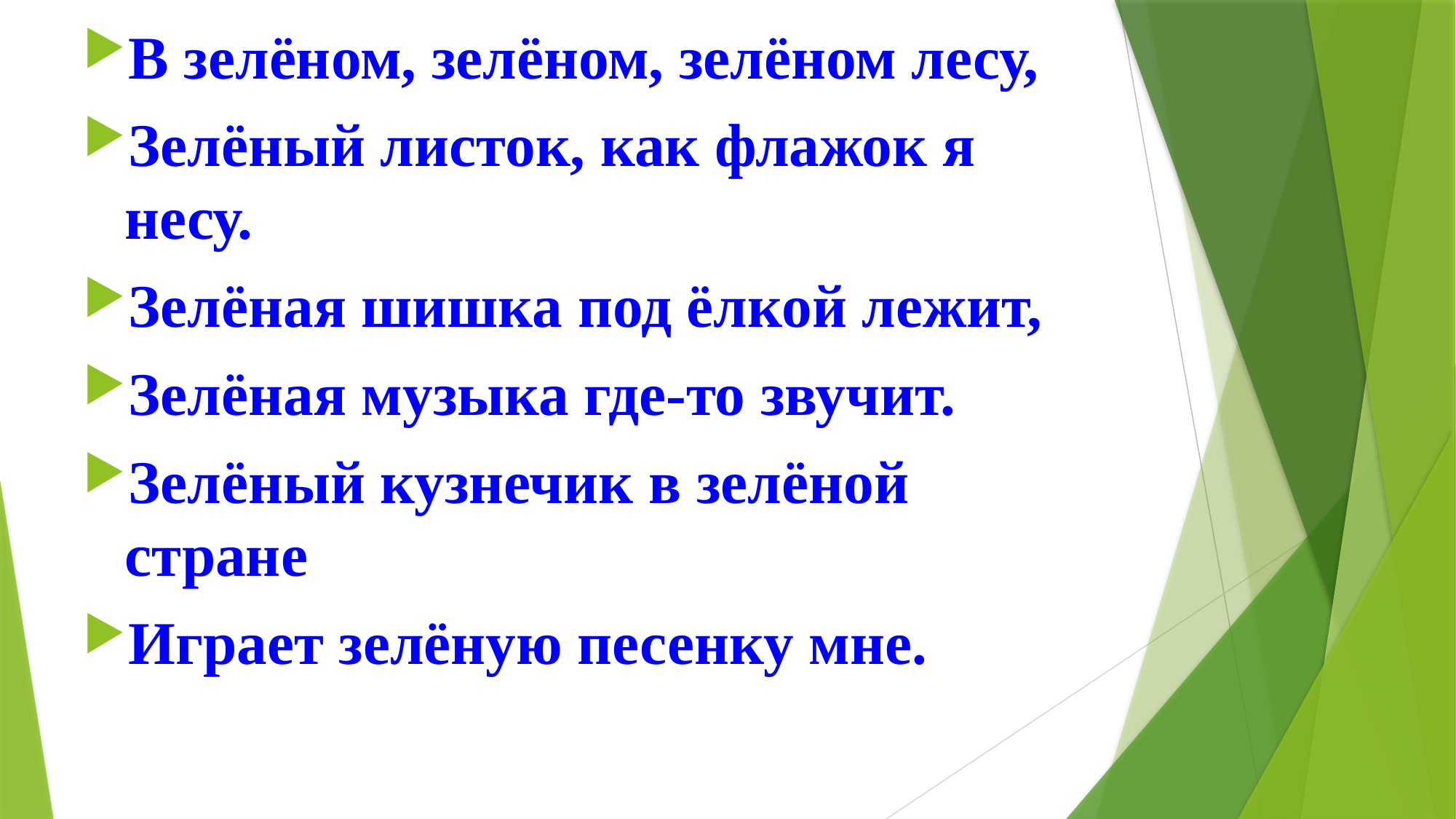

В зелёном, зелёном, зелёном лесу,
Зелёный листок, как флажок я несу.
Зелёная шишка под ёлкой лежит,
Зелёная музыка где-то звучит.
Зелёный кузнечик в зелёной стране
Играет зелёную песенку мне.